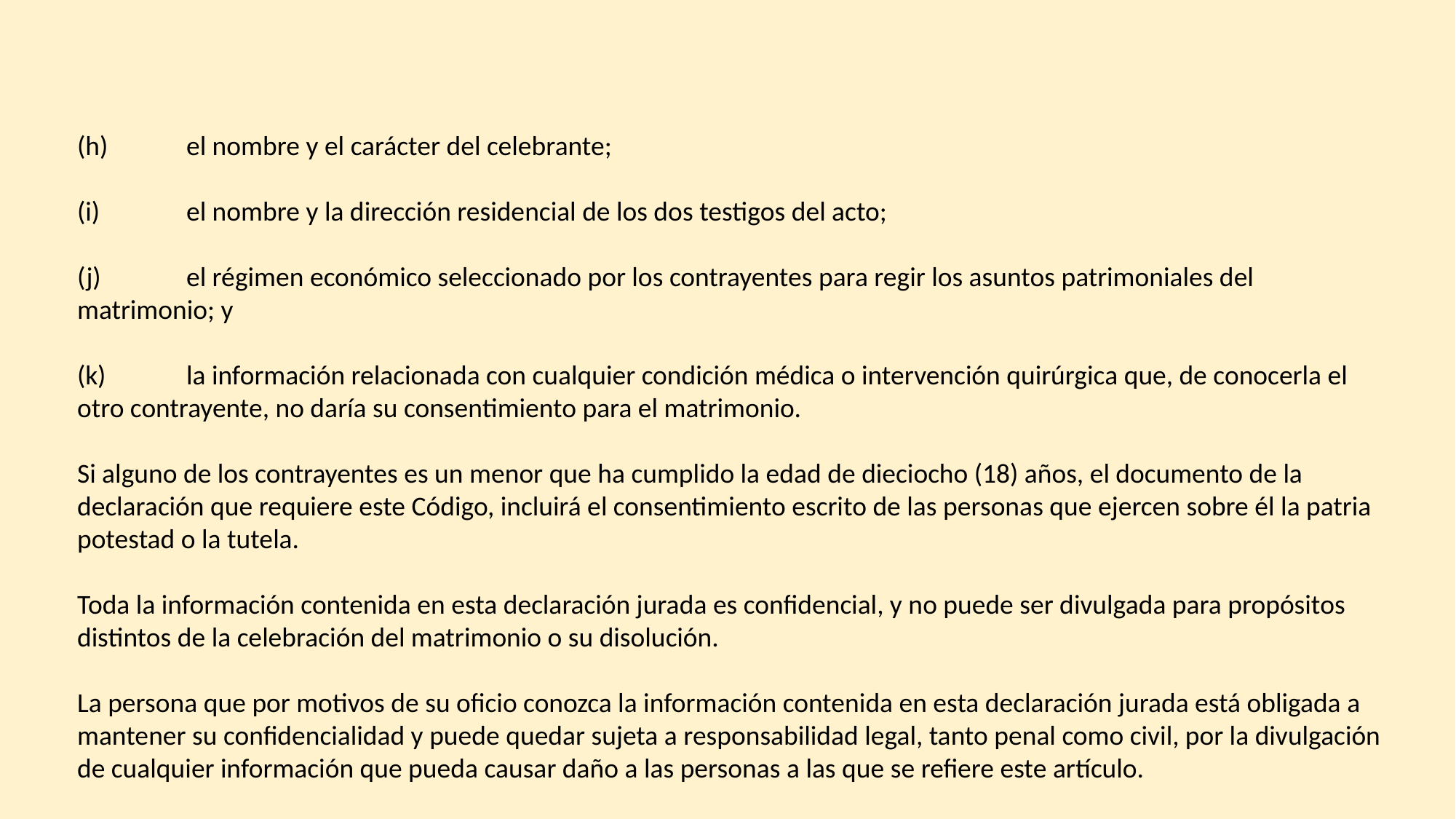

(h)	el nombre y el carácter del celebrante;

(i)	el nombre y la dirección residencial de los dos testigos del acto;

(j)	el régimen económico seleccionado por los contrayentes para regir los asuntos patrimoniales del matrimonio; y

(k)	la información relacionada con cualquier condición médica o intervención quirúrgica que, de conocerla el otro contrayente, no daría su consentimiento para el matrimonio.

Si alguno de los contrayentes es un menor que ha cumplido la edad de dieciocho (18) años, el documento de la declaración que requiere este Código, incluirá el consentimiento escrito de las personas que ejercen sobre él la patria potestad o la tutela.

Toda la información contenida en esta declaración jurada es confidencial, y no puede ser divulgada para propósitos distintos de la celebración del matrimonio o su disolución.

La persona que por motivos de su oficio conozca la información contenida en esta declaración jurada está obligada a mantener su confidencialidad y puede quedar sujeta a responsabilidad legal, tanto penal como civil, por la divulgación de cualquier información que pueda causar daño a las personas a las que se refiere este artículo.